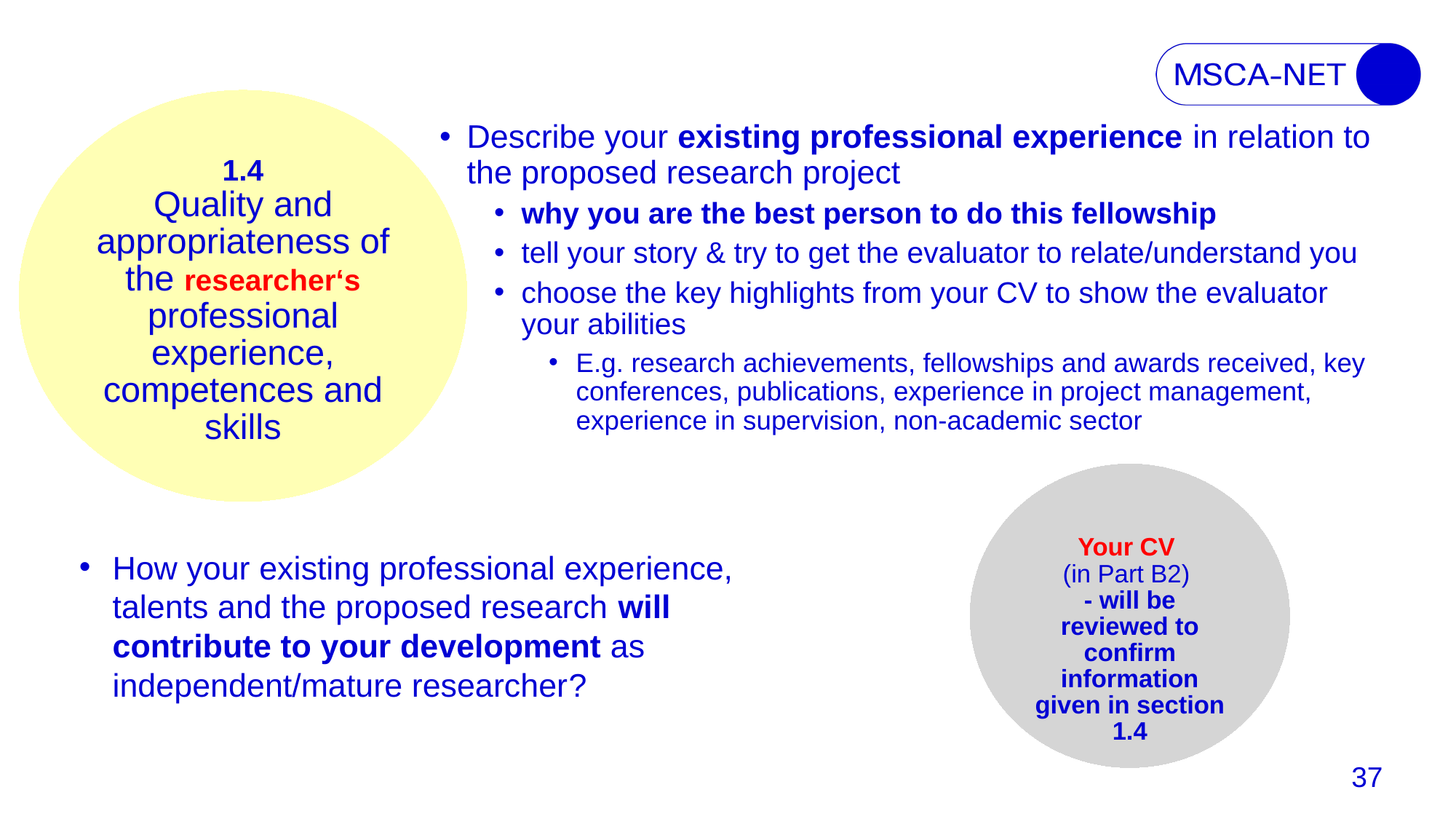

1.4
Quality and appropriateness of the researcher‘s professional experience, competences and skills

Describe your existing professional experience in relation to the proposed research project
why you are the best person to do this fellowship
tell your story & try to get the evaluator to relate/understand you
choose the key highlights from your CV to show the evaluator your abilities
E.g. research achievements, fellowships and awards received, key conferences, publications, experience in project management, experience in supervision, non-academic sector

Your CV
(in Part B2)
- will be reviewed to confirm information given in section 1.4

How your existing professional experience, talents and the proposed research will contribute to your development as independent/mature researcher?
37